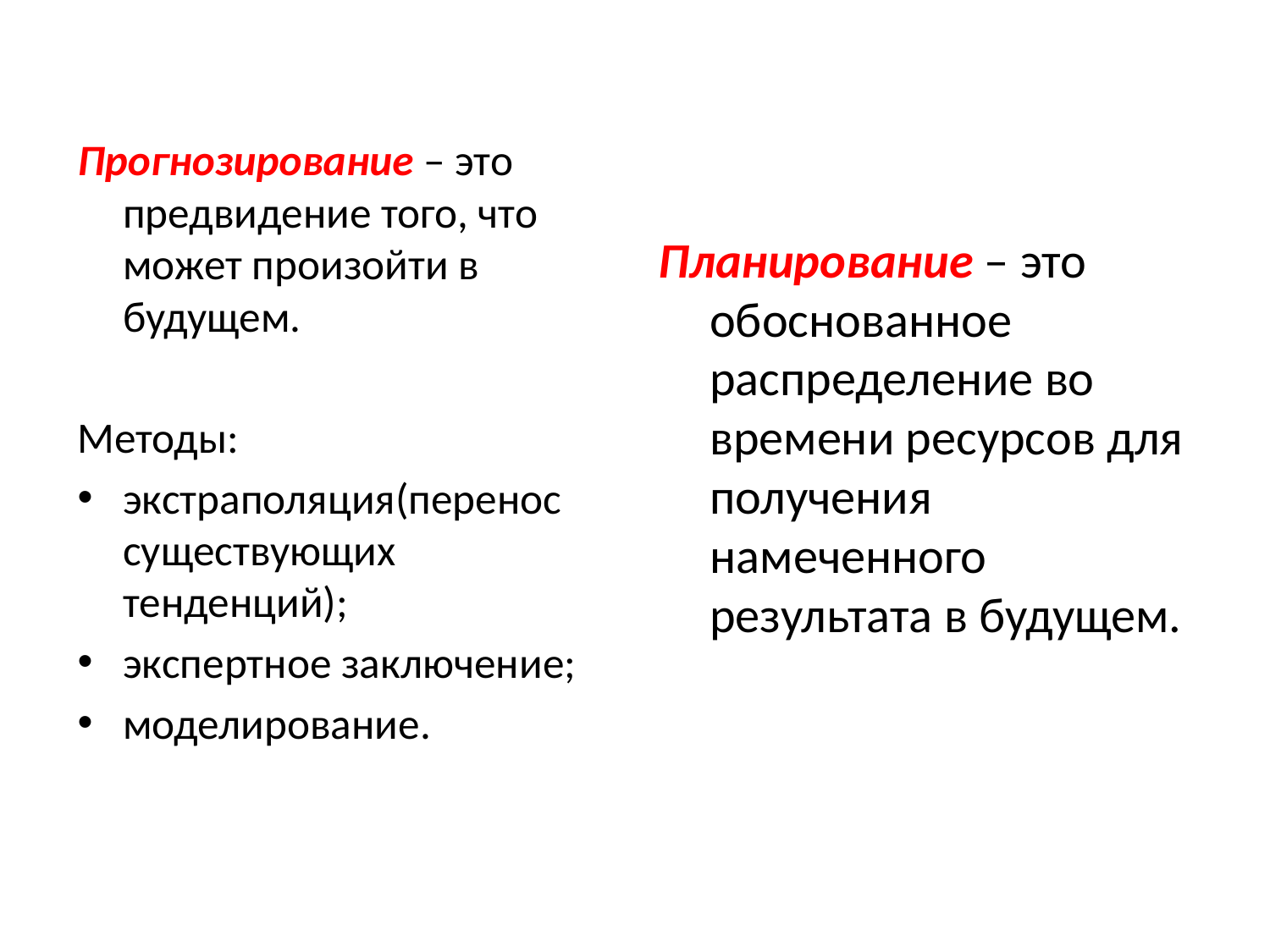

Прогнозирование – это предвидение того, что может произойти в будущем.

Методы:
экстраполяция(перенос существующих тенденций);
экспертное заключение;
моделирование.
Планирование – это обоснованное распределение во времени ресурсов для получения намеченного результата в будущем.